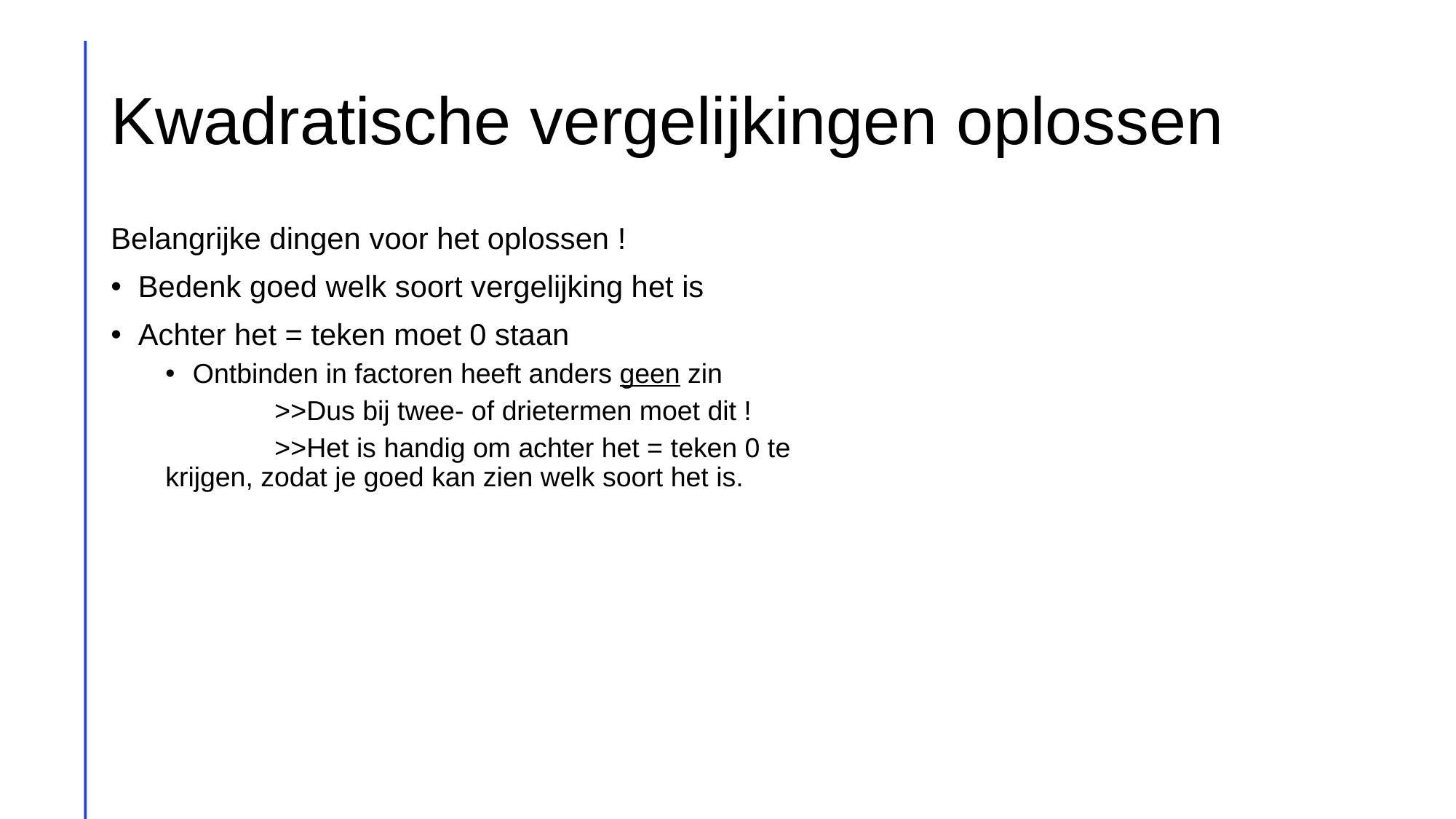

# Kwadratische vergelijkingen oplossen
Belangrijke dingen voor het oplossen !
Bedenk goed welk soort vergelijking het is
Achter het = teken moet 0 staan
Ontbinden in factoren heeft anders geen zin
	>>Dus bij twee- of drietermen moet dit !
	>>Het is handig om achter het = teken 0 te krijgen, zodat je goed kan zien welk soort het is.